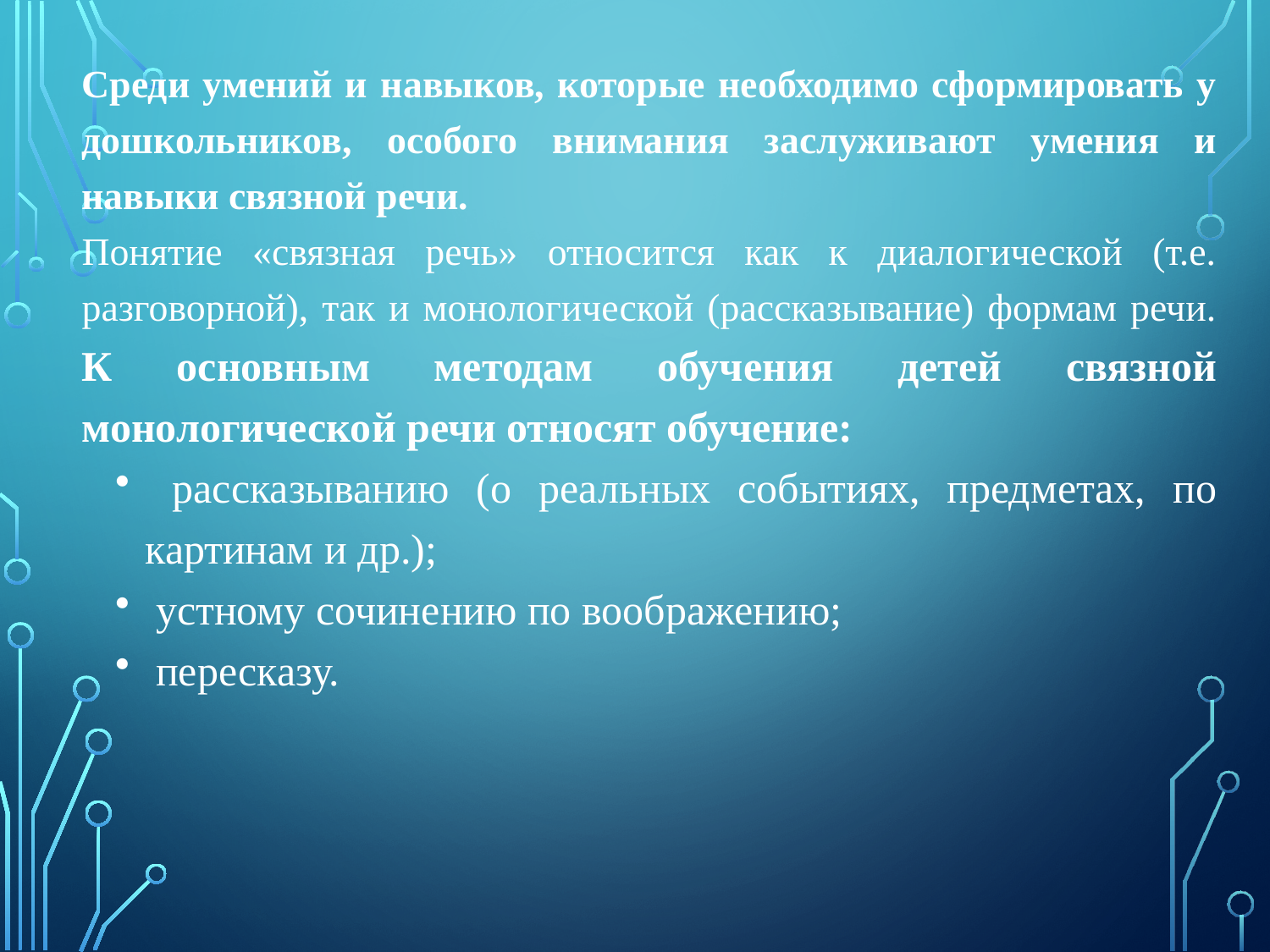

Среди умений и навыков, которые необходимо сформировать у дошкольников, особого внимания заслуживают умения и навыки связной речи.
Понятие «связная речь» относится как к диалогической (т.е. разговорной), так и монологической (рассказывание) формам речи. К основным методам обучения детей связной монологической речи относят обучение:
 рассказыванию (о реальных событиях, предметах, по картинам и др.);
 устному сочинению по воображению;
 пересказу.